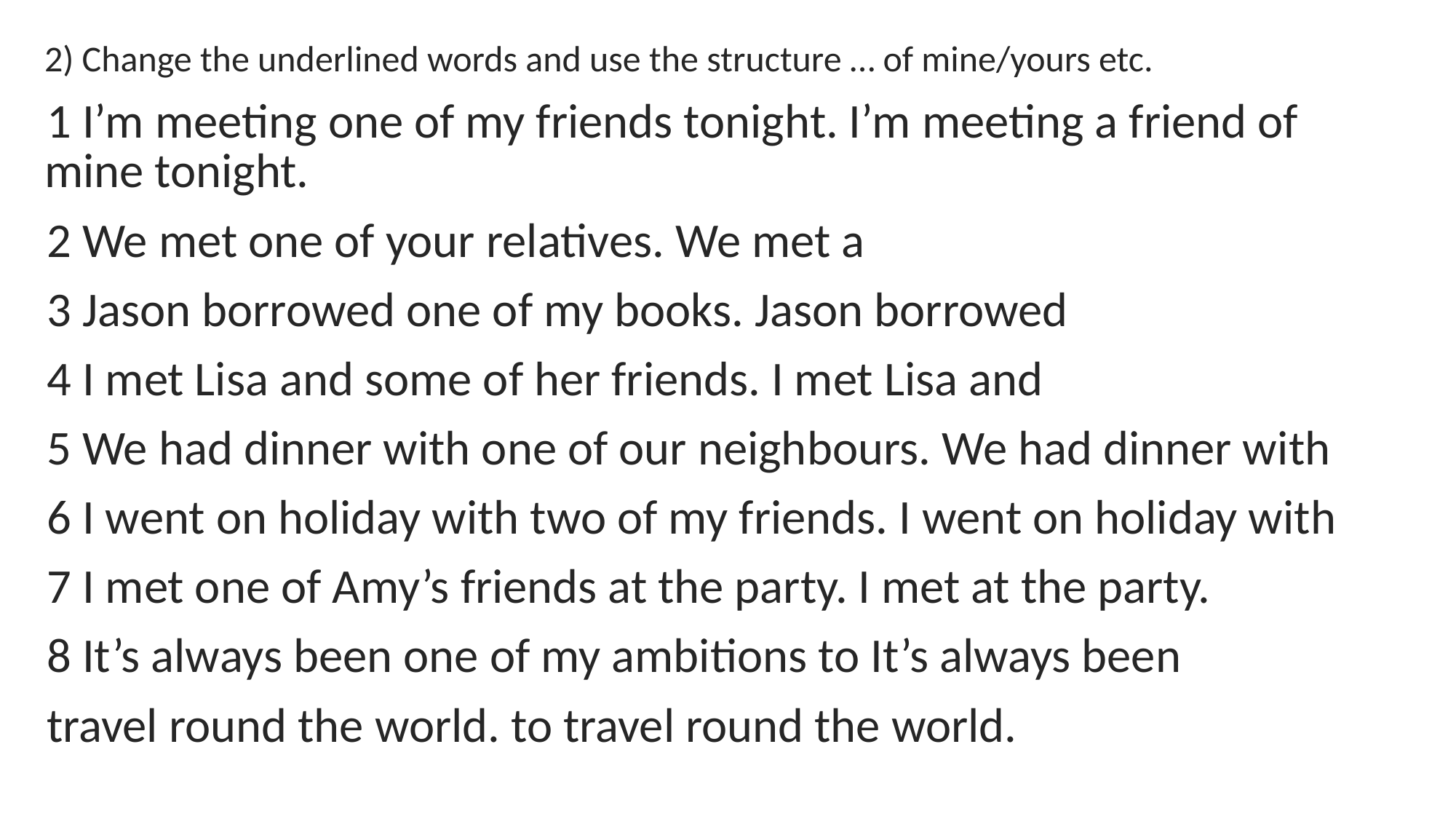

2) Change the underlined words and use the structure … of mine/yours etc.
1 I’m meeting one of my friends tonight. I’m meeting a friend of mine tonight.
2 We met one of your relatives. We met a
3 Jason borrowed one of my books. Jason borrowed
4 I met Lisa and some of her friends. I met Lisa and
5 We had dinner with one of our neighbours. We had dinner with
6 I went on holiday with two of my friends. I went on holiday with
7 I met one of Amy’s friends at the party. I met at the party.
8 It’s always been one of my ambitions to It’s always been
travel round the world. to travel round the world.
#